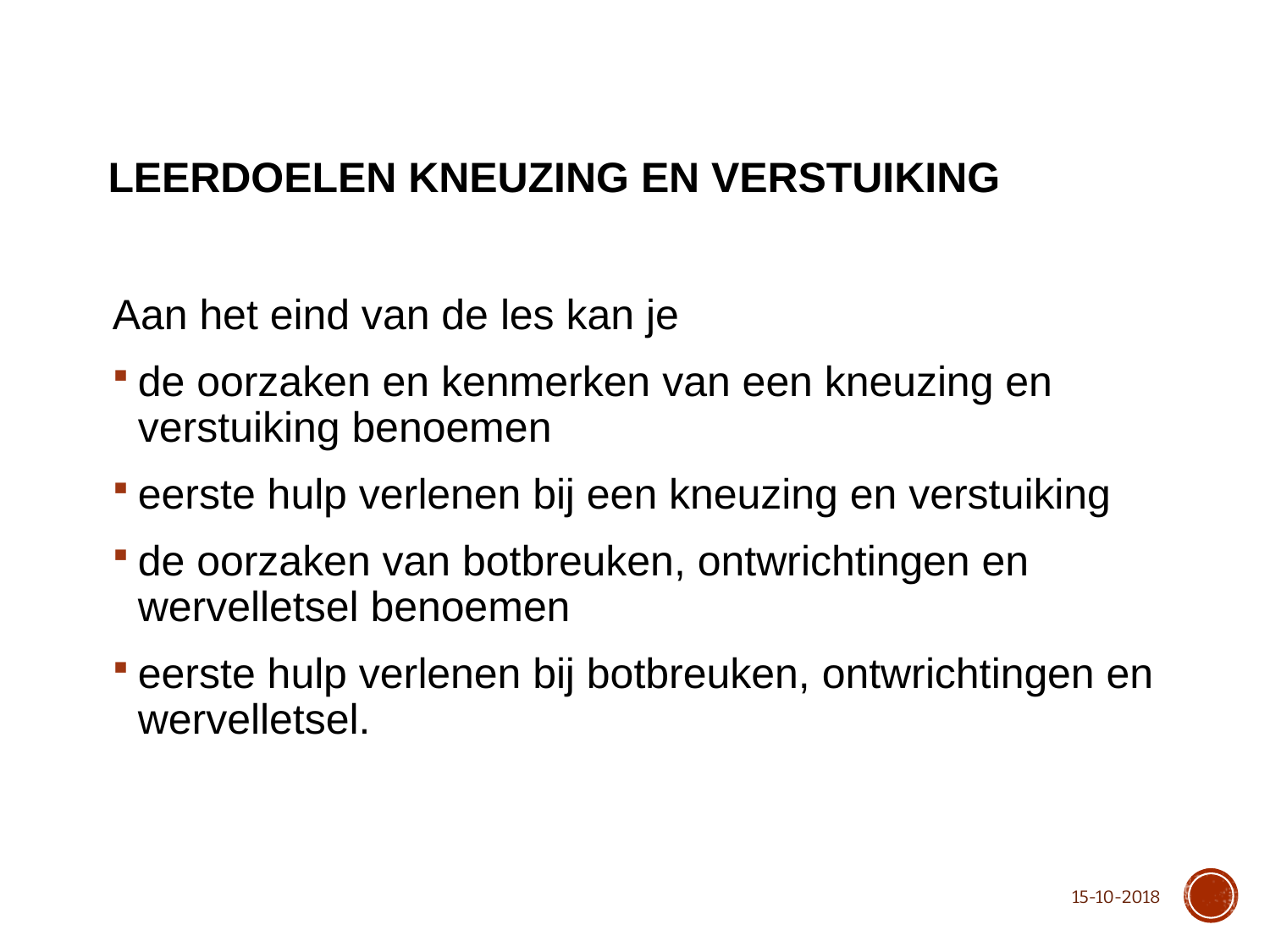

# Leerdoelen Kneuzing en verstuiking
Aan het eind van de les kan je
de oorzaken en kenmerken van een kneuzing en verstuiking benoemen
eerste hulp verlenen bij een kneuzing en verstuiking
de oorzaken van botbreuken, ontwrichtingen en wervelletsel benoemen
eerste hulp verlenen bij botbreuken, ontwrichtingen en wervelletsel.

15-10-2018